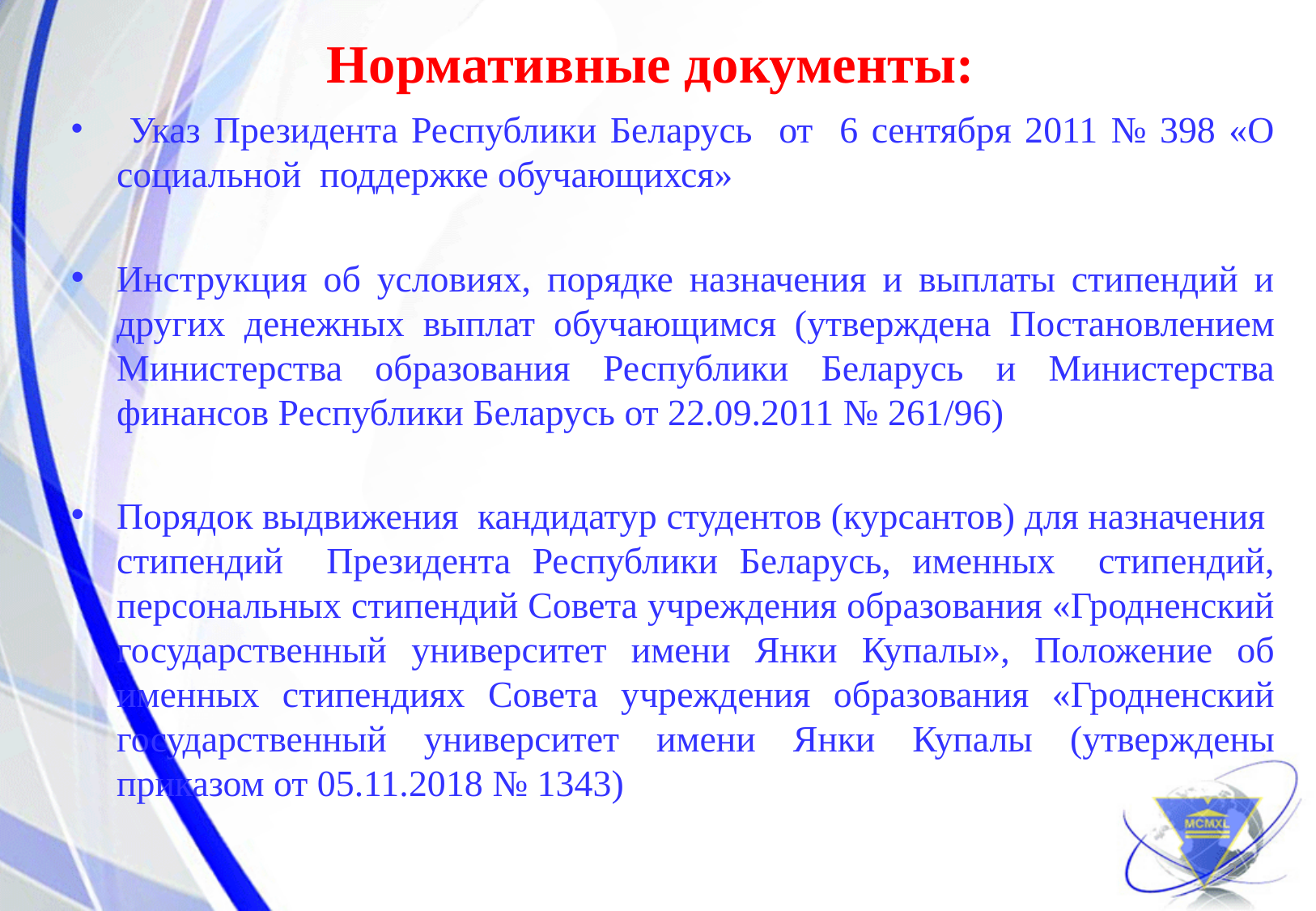

# Нормативные документы:
 Указ Президента Республики Беларусь  от  6 сентября 2011 № 398 «О социальной  поддержке обучающихся»

Инструкция об условиях, порядке назначения и выплаты стипендий и других денежных выплат обучающимся (утверждена Постановлением Министерства образования Республики Беларусь и Министерства финансов Республики Беларусь от 22.09.2011 № 261/96)

Порядок выдвижения  кандидатур студентов (курсантов) для назначения  стипендий  Президента Республики Беларусь, именных  стипендий, персональных стипендий Совета учреждения образования «Гродненский государственный университет имени Янки Купалы», Положение об именных стипендиях Совета учреждения образования «Гродненский государственный университет имени Янки Купалы (утверждены приказом от 05.11.2018 № 1343)

2